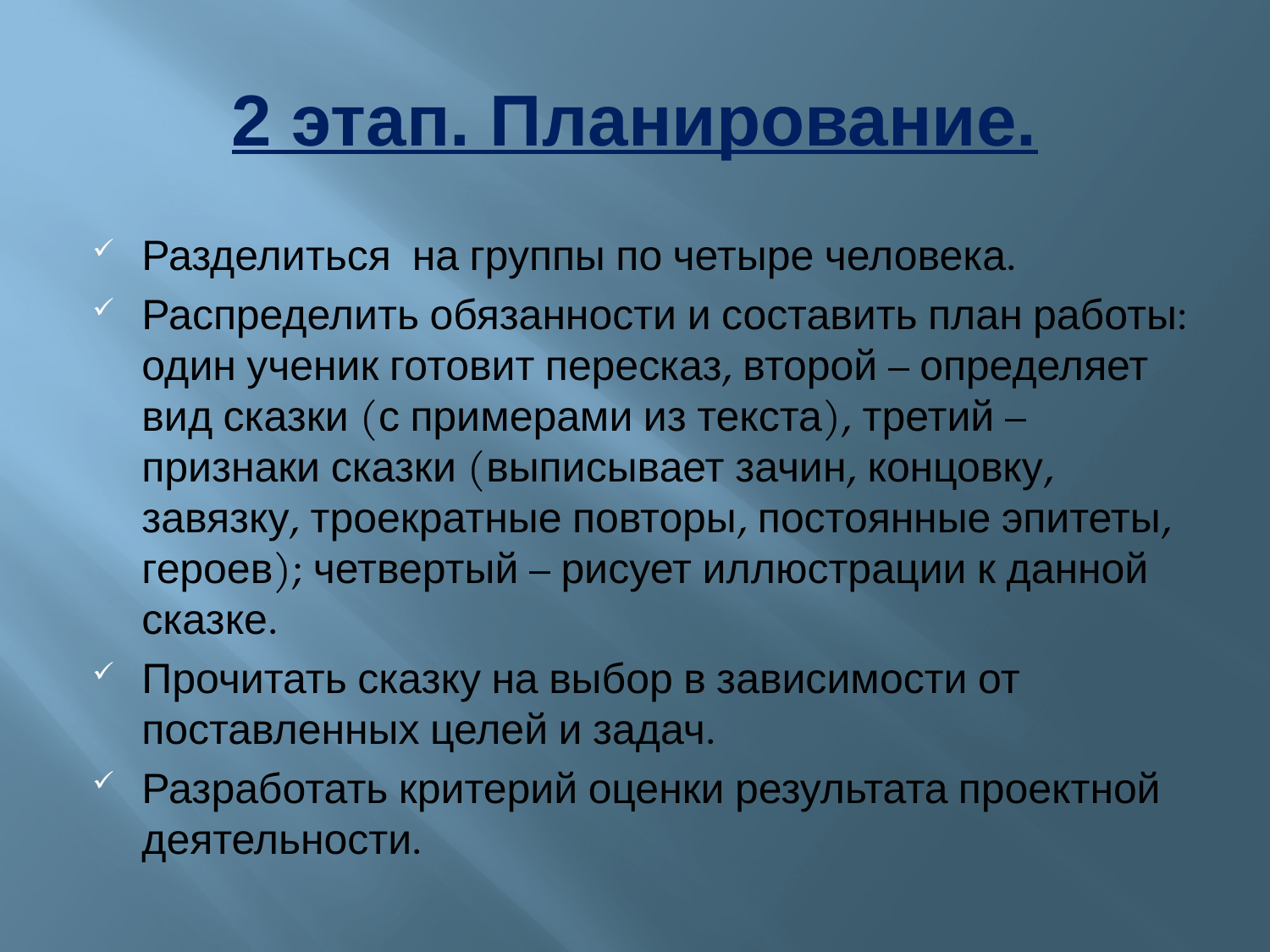

# 2 этап. Планирование.
Разделиться  на группы по четыре человека.
Распределить обязанности и составить план работы: один ученик готовит пересказ, второй – определяет вид сказки (с примерами из текста), третий – признаки сказки (выписывает зачин, концовку, завязку, троекратные повторы, постоянные эпитеты, героев); четвертый – рисует иллюстрации к данной сказке.
Прочитать сказку на выбор в зависимости от поставленных целей и задач.
Разработать критерий оценки результата проектной деятельности.